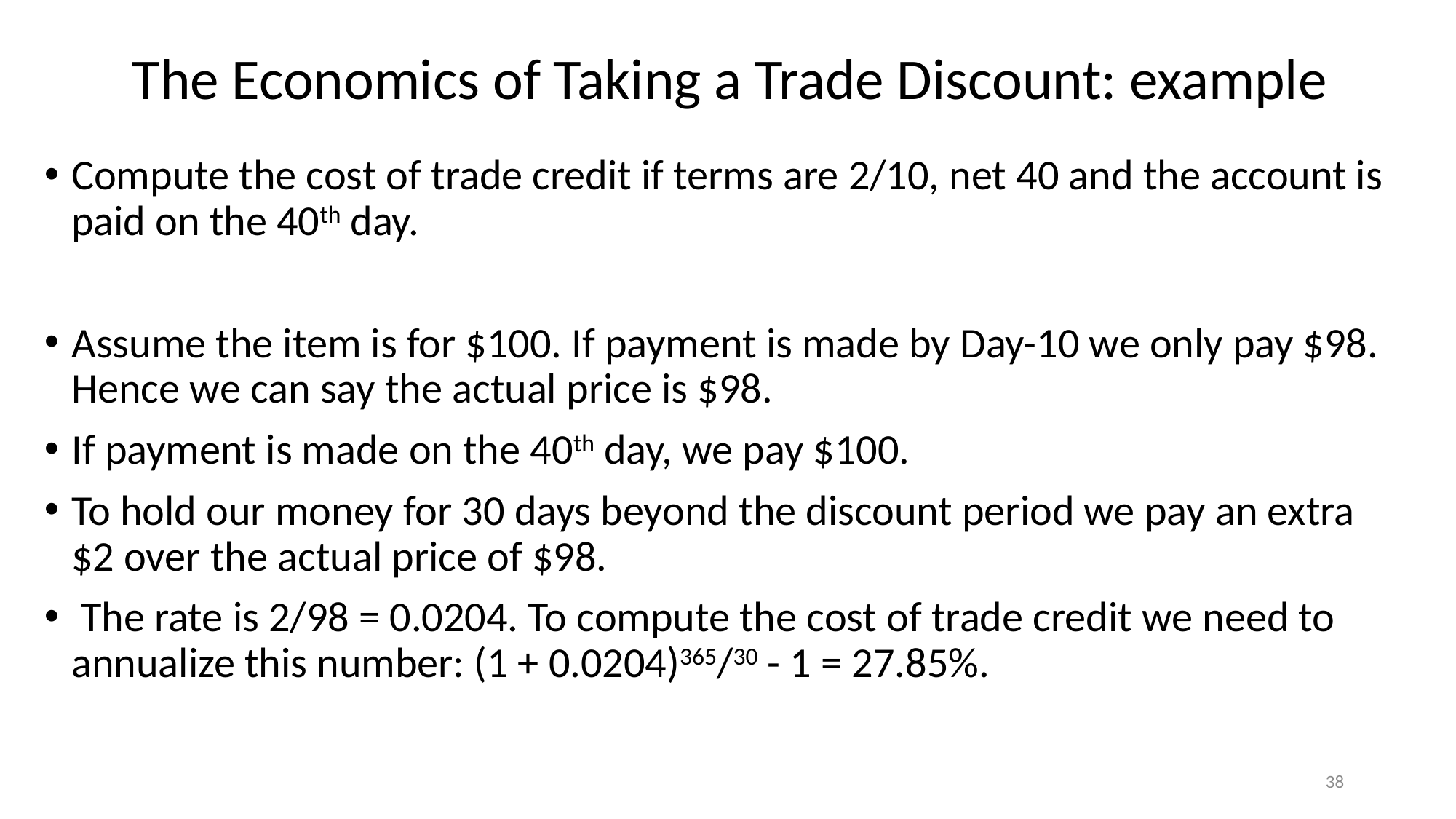

# The Economics of Taking a Trade Discount: example
Compute the cost of trade credit if terms are 2/10, net 40 and the account is paid on the 40th day.

Assume the item is for $100. If payment is made by Day-10 we only pay $98. Hence we can say the actual price is $98.
If payment is made on the 40th day, we pay $100.
To hold our money for 30 days beyond the discount period we pay an extra $2 over the actual price of $98.
 The rate is 2/98 = 0.0204. To compute the cost of trade credit we need to annualize this number: (1 + 0.0204)365/30 - 1 = 27.85%.
38